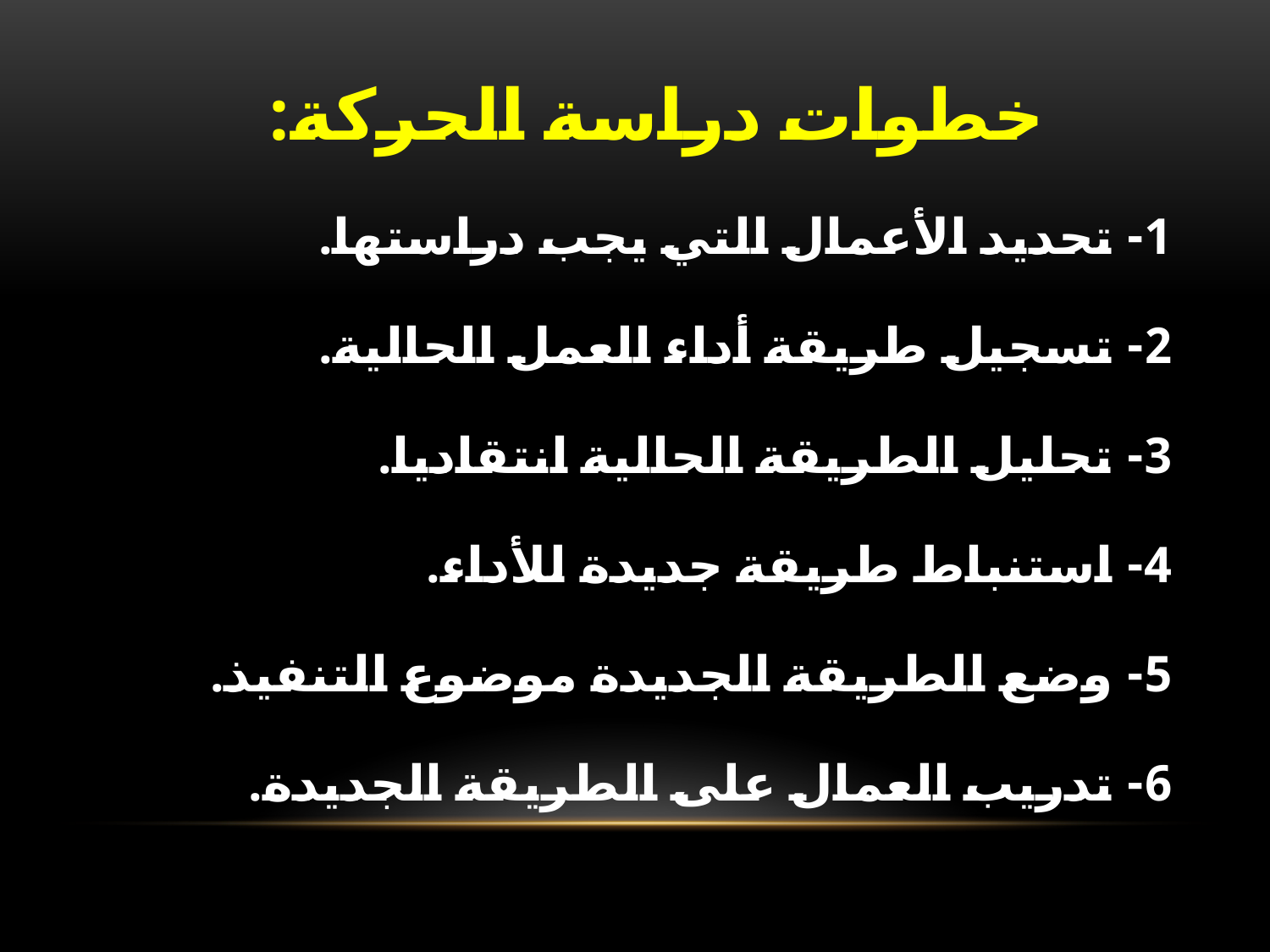

# خطوات دراسة الحركة:
1- تحديد الأعمال التي يجب دراستها.
2- تسجيل طريقة أداء العمل الحالية.
3- تحليل الطريقة الحالية انتقاديا.
4- استنباط طريقة جديدة للأداء.
5- وضع الطريقة الجديدة موضوع التنفيذ.
6- تدريب العمال على الطريقة الجديدة.